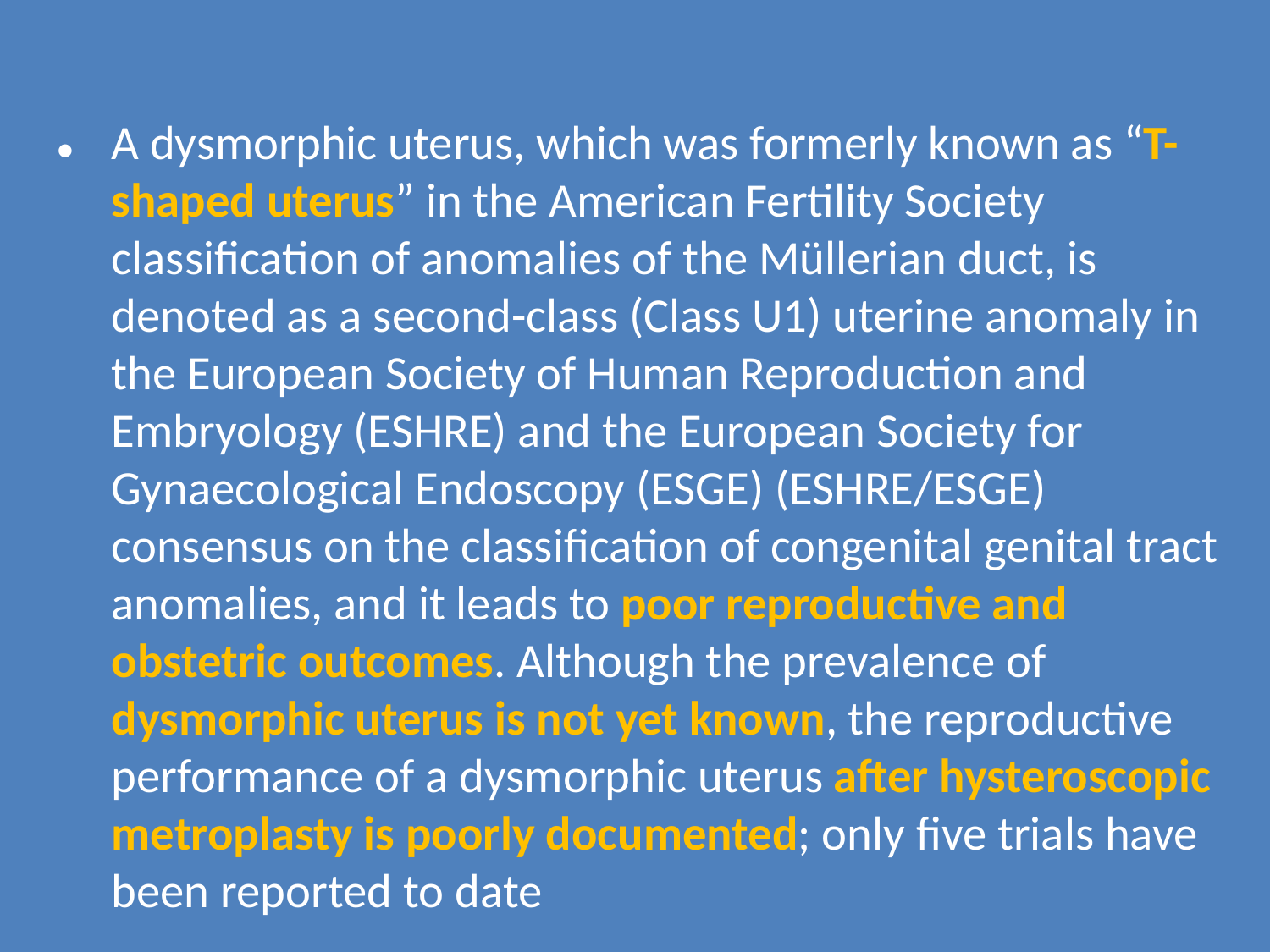

A dysmorphic uterus, which was formerly known as “T-shaped uterus” in the American Fertility Society classification of anomalies of the Müllerian duct, is denoted as a second-class (Class U1) uterine anomaly in the European Society of Human Reproduction and Embryology (ESHRE) and the European Society for Gynaecological Endoscopy (ESGE) (ESHRE/ESGE) consensus on the classification of congenital genital tract anomalies, and it leads to poor reproductive and obstetric outcomes. Although the prevalence of dysmorphic uterus is not yet known, the reproductive performance of a dysmorphic uterus after hysteroscopic metroplasty is poorly documented; only five trials have been reported to date